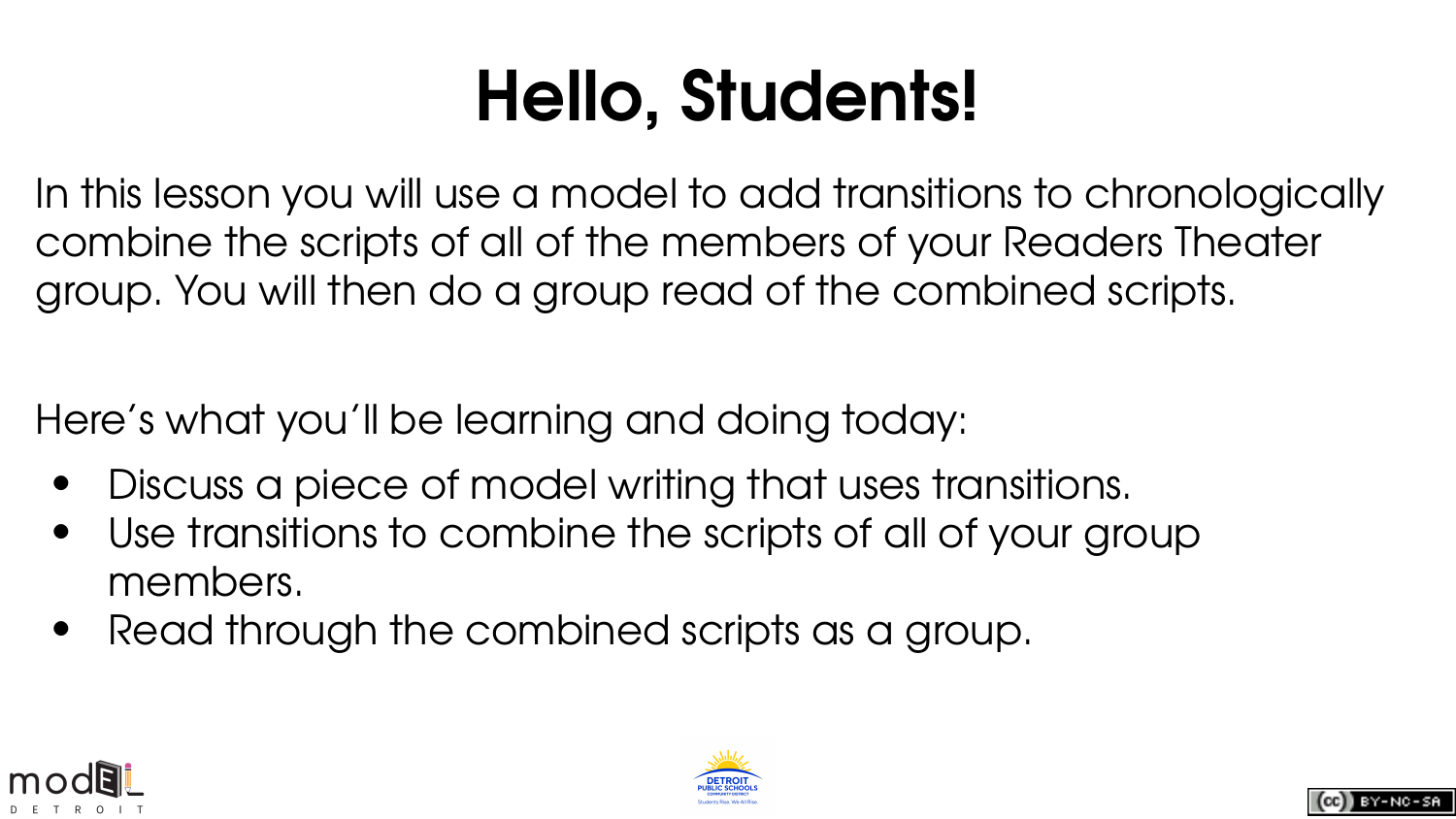

# Hello, Students!
In this lesson you will use a model to add transitions to chronologically combine the scripts of all of the members of your Readers Theater group. You will then do a group read of the combined scripts.

Here’s what you’ll be learning and doing today:
Discuss a piece of model writing that uses transitions.
Use transitions to combine the scripts of all of your group members.
Read through the combined scripts as a group.